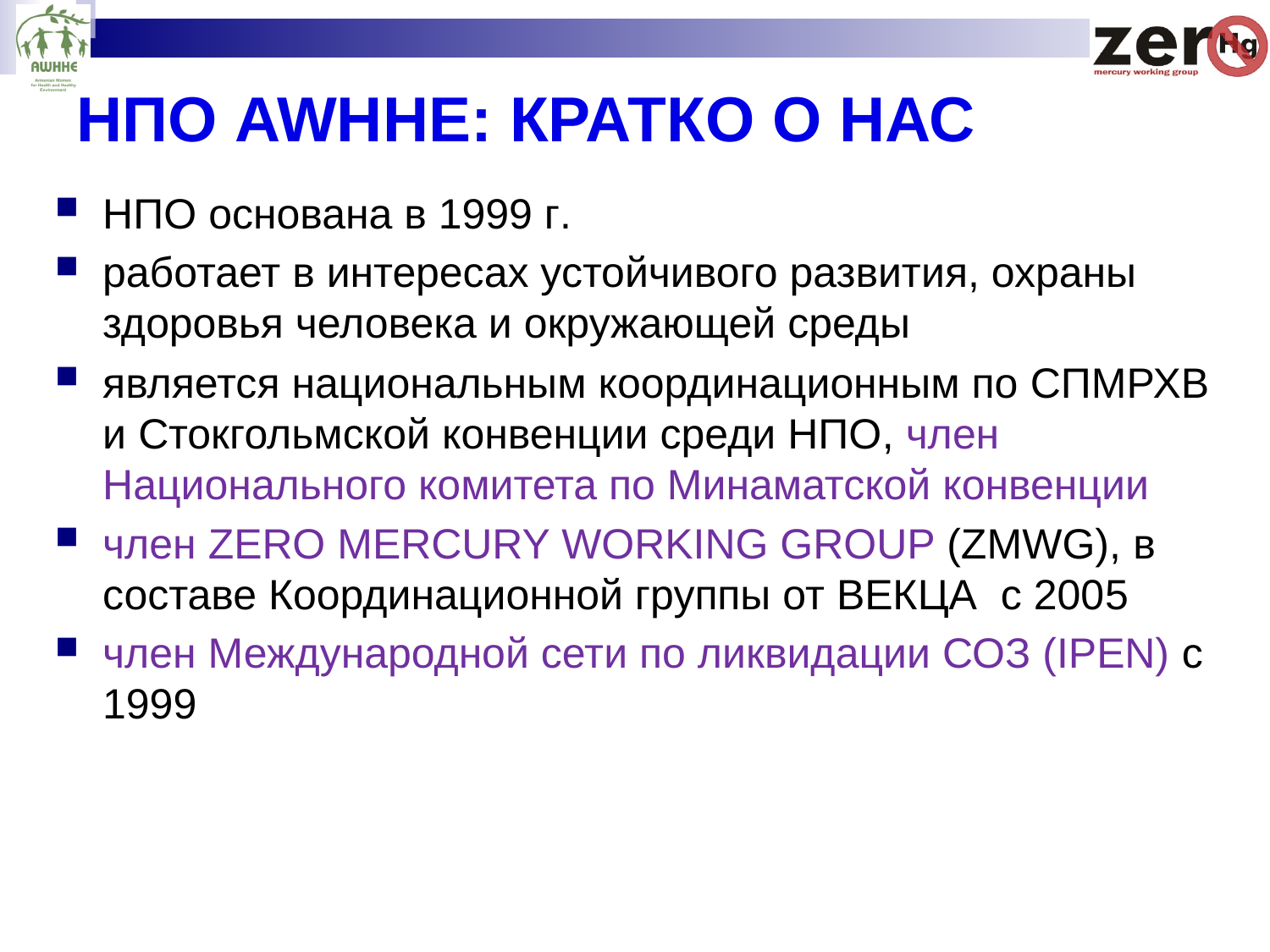

# НПО AWHHE: КРАТКО О НАС
НПО основана в 1999 г.
работает в интересах устойчивого развития, охраны здоровья человека и окружающей среды
является национальным координационным по СПМРХВ и Стокгольмской конвенции среди НПО, член Национального комитета по Минаматской конвенции
член ZERO MERCURY WORKING GROUP (ZMWG), в составе Координационной группы от ВЕКЦА  с 2005
член Международной сети по ликвидации СОЗ (IPEN) с 1999